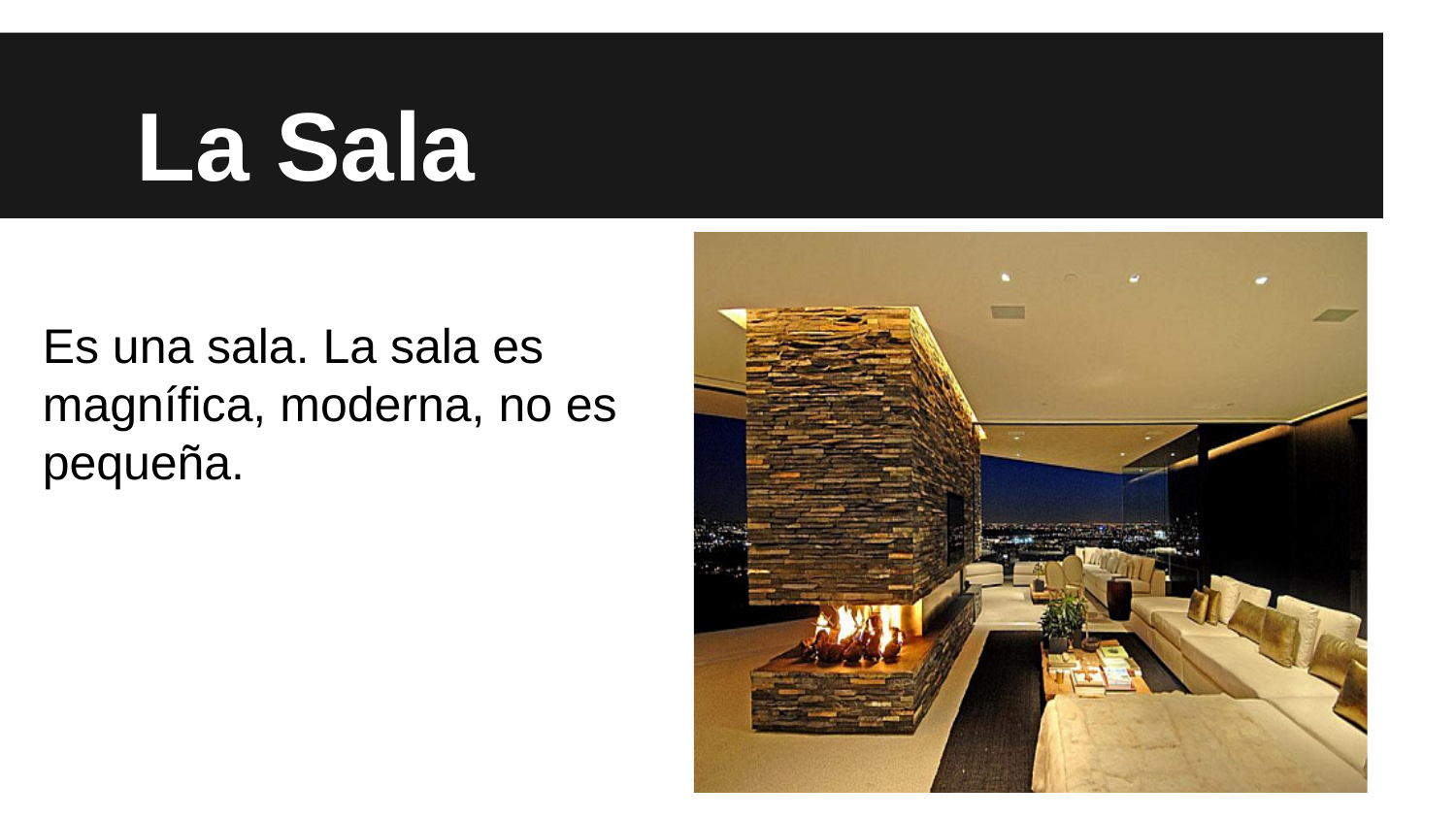

# La Sala

Es una sala. La sala es magnífica, moderna, no es pequeña.